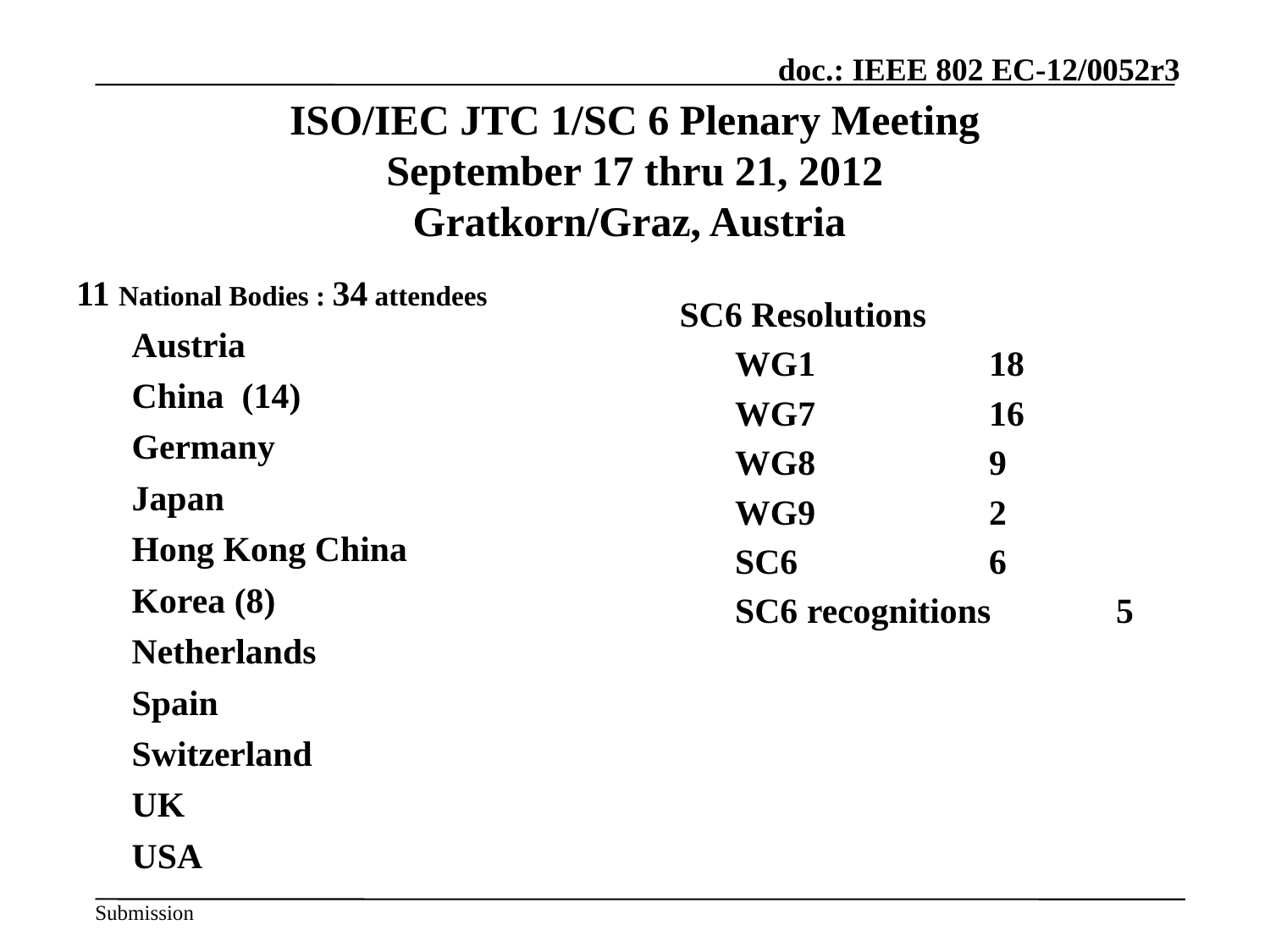

# ISO/IEC JTC 1/SC 6 Plenary Meeting September 17 thru 21, 2012 Gratkorn/Graz, Austria
11 National Bodies : 34 attendees
Austria
China  (14)
Germany
Japan
Hong Kong China
Korea (8)
Netherlands
Spain
Switzerland
UK
USA

SC6 Resolutions
WG1 		18
WG7 		16
WG8 	  	9
WG9 	  	2
SC6 		6
SC6 recognitions 	5